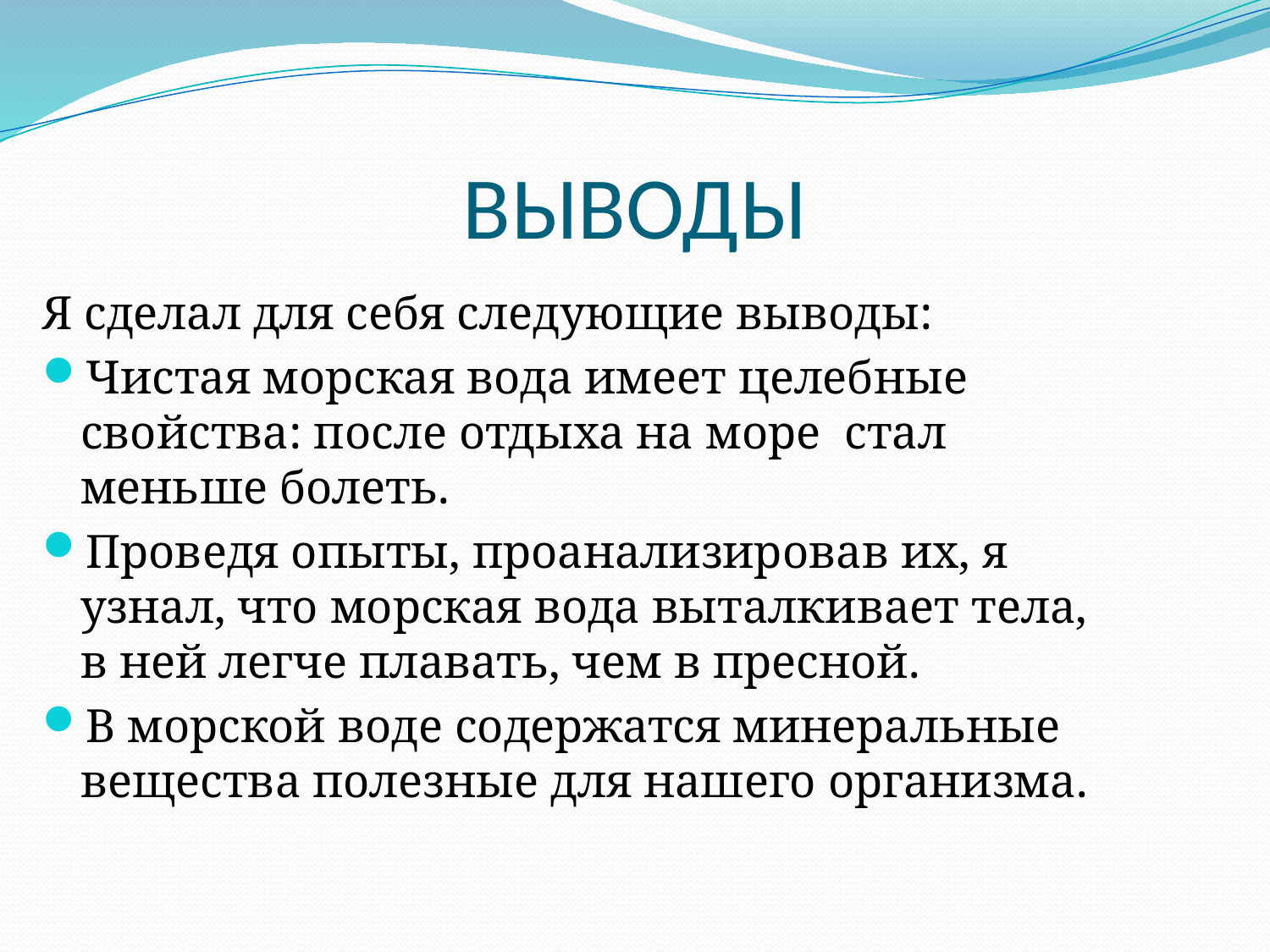

# ВЫВОДЫ
Я сделал для себя следующие выводы:
Чистая морская вода имеет целебные свойства: после отдыха на море  стал меньше болеть.
Проведя опыты, проанализировав их, я узнал, что морская вода выталкивает тела, в ней легче плавать, чем в пресной.
В морской воде содержатся минеральные вещества полезные для нашего организма.